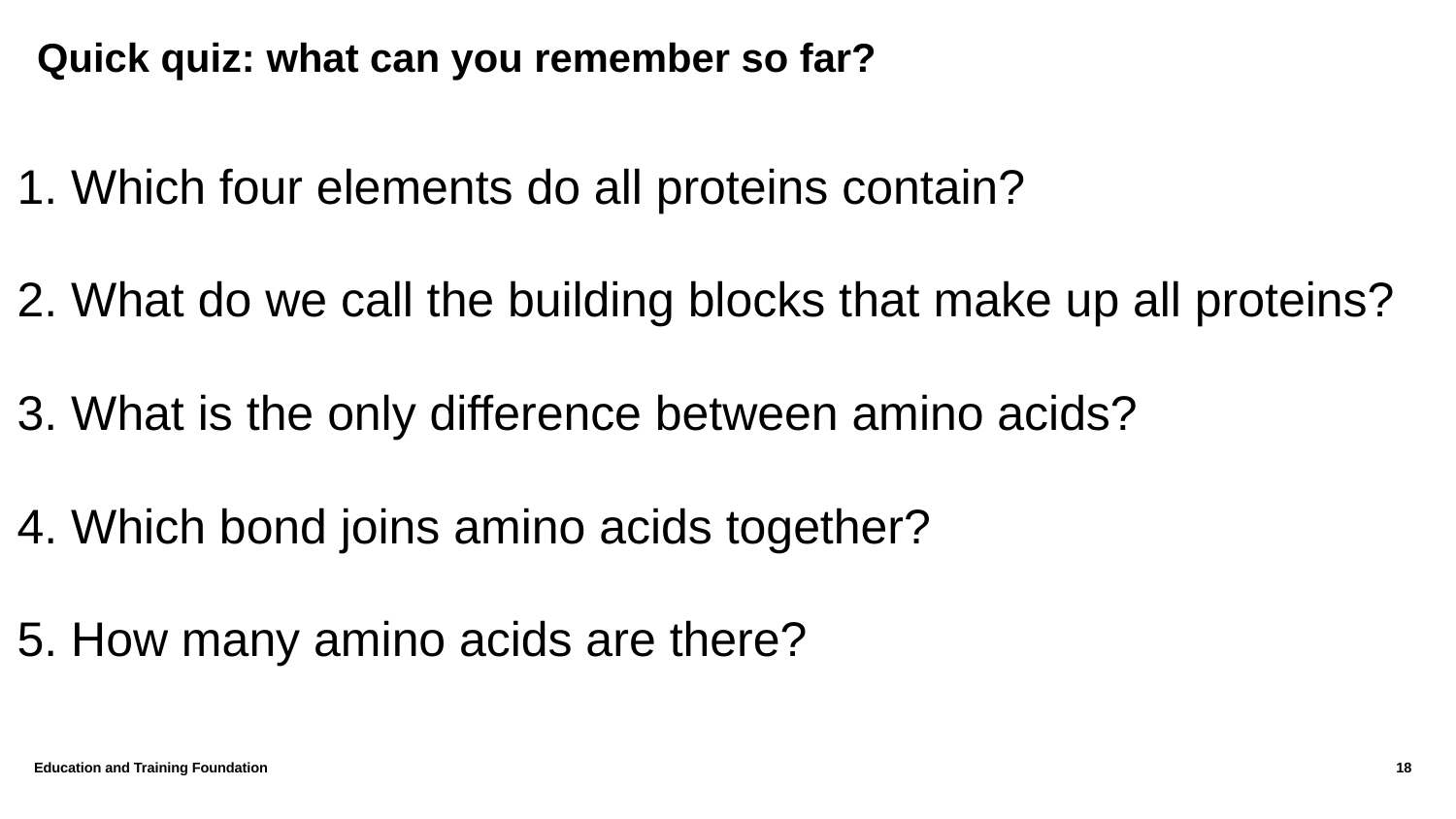

# Quick quiz: what can you remember so far?
1. Which four elements do all proteins contain?

2. What do we call the building blocks that make up all proteins?

3. What is the only difference between amino acids?

4. Which bond joins amino acids together?

5. How many amino acids are there?
Education and Training Foundation
18